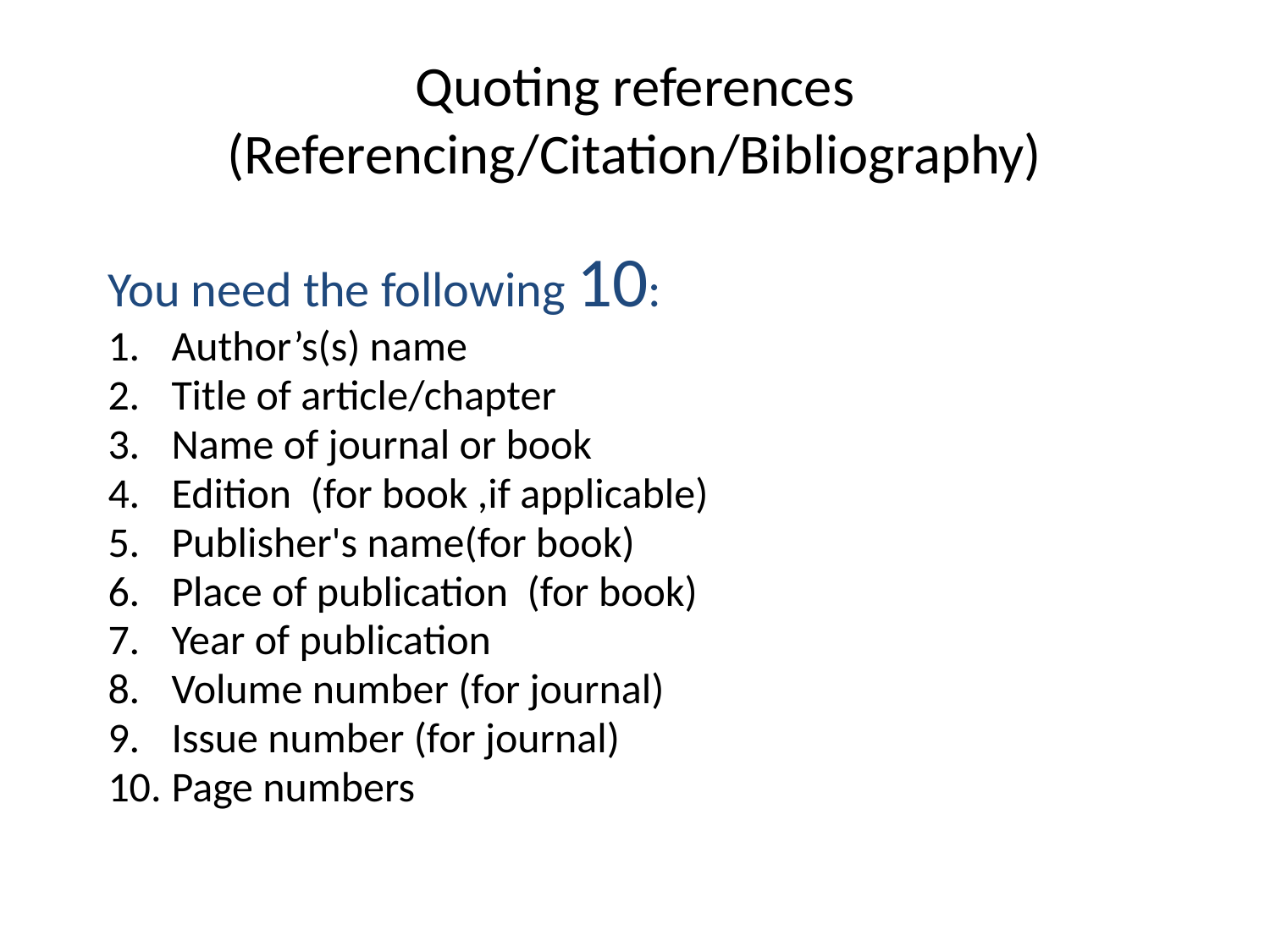

# Quoting references (Referencing/Citation/Bibliography)
You need the following 10:
Author’s(s) name
Title of article/chapter
Name of journal or book
Edition  (for book ,if applicable)
Publisher's name(for book)
Place of publication  (for book)
Year of publication
Volume number (for journal)
Issue number (for journal)
Page numbers